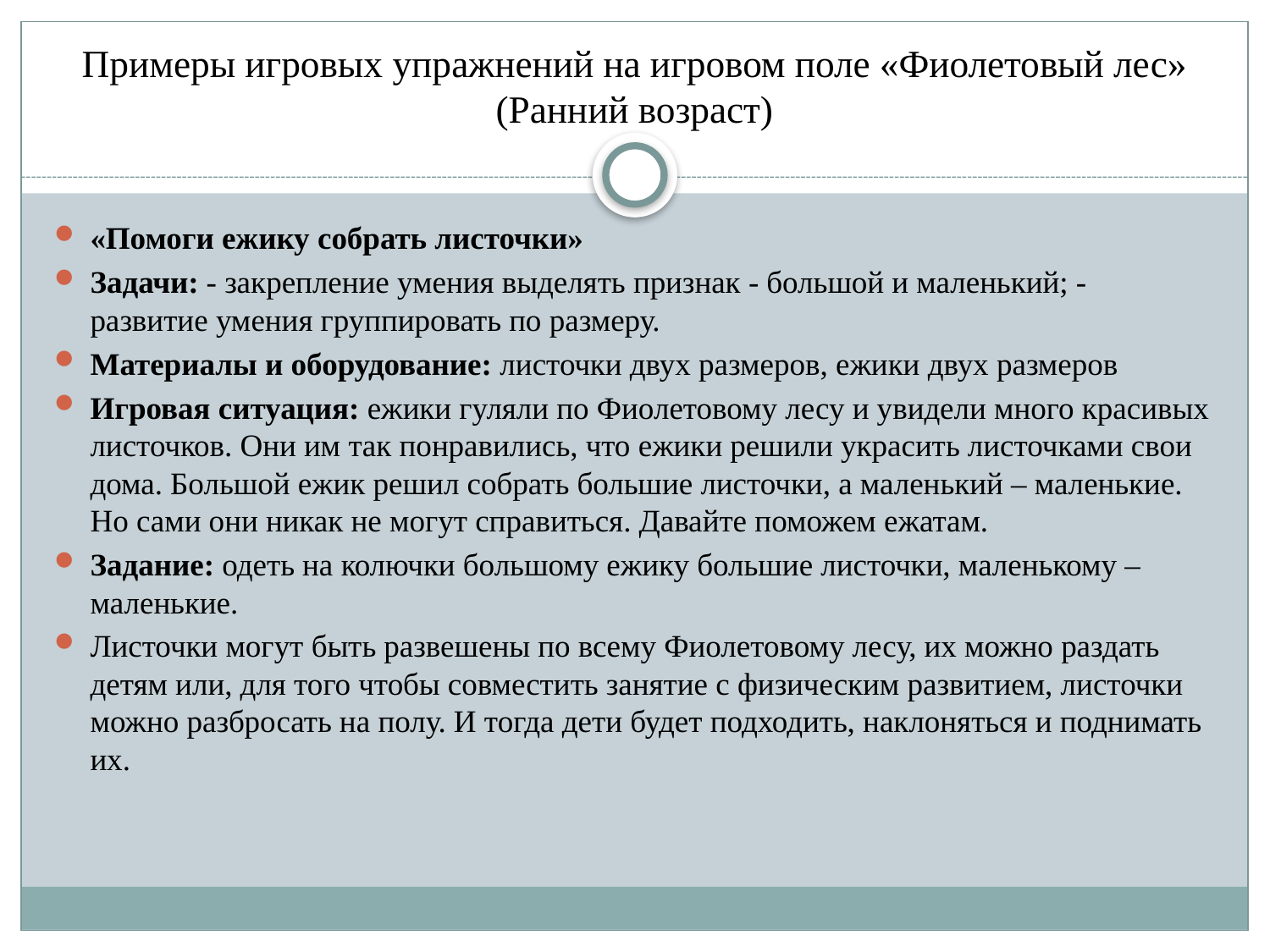

# Примеры игровых упражнений на игровом поле «Фиолетовый лес» (Ранний возраст)
«Помоги ежику собрать листочки»
Задачи: - закрепление умения выделять признак - большой и маленький; - развитие умения группировать по размеру.
Материалы и оборудование: листочки двух размеров, ежики двух размеров
Игровая ситуация: ежики гуляли по Фиолетовому лесу и увидели много красивых листочков. Они им так понравились, что ежики решили украсить листочками свои дома. Большой ежик решил собрать большие листочки, а маленький – маленькие. Но сами они никак не могут справиться. Давайте поможем ежатам.
Задание: одеть на колючки большому ежику большие листочки, маленькому – маленькие.
Листочки могут быть развешены по всему Фиолетовому лесу, их можно раздать детям или, для того чтобы совместить занятие с физическим развитием, листочки можно разбросать на полу. И тогда дети будет подходить, наклоняться и поднимать их.